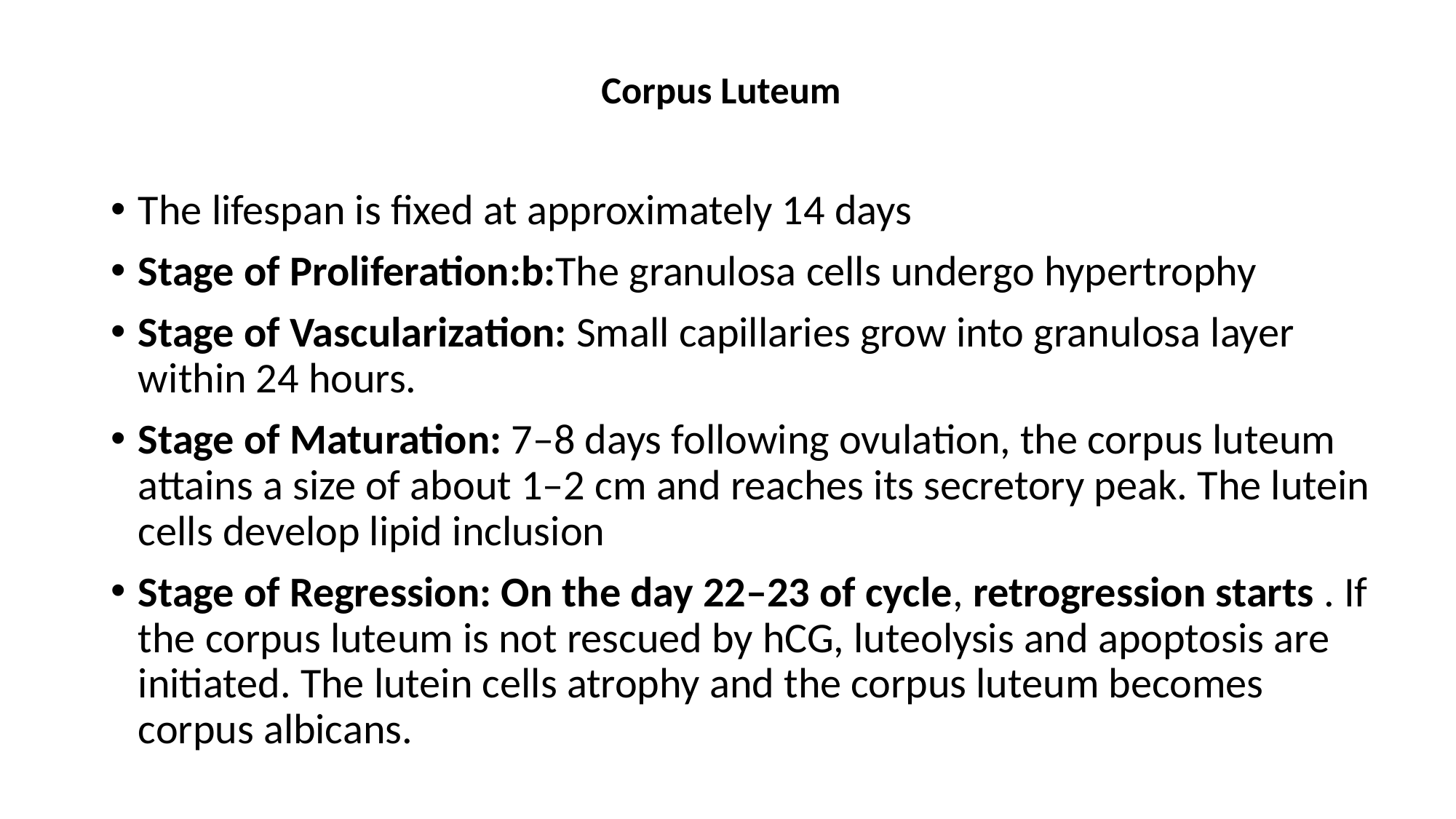

# Corpus Luteum
The lifespan is ﬁxed at approximately 14 days
Stage of Proliferation:b:The granulosa cells undergo hypertrophy
Stage of Vascularization: Small capillaries grow into granulosa layer within 24 hours.
Stage of Maturation: 7–8 days following ovulation, the corpus luteum attains a size of about 1–2 cm and reaches its secretory peak. The lutein cells develop lipid inclusion
Stage of Regression: On the day 22–23 of cycle, retrogression starts . If the corpus luteum is not rescued by hCG, luteolysis and apoptosis are initiated. The lutein cells atrophy and the corpus luteum becomes corpus albicans.